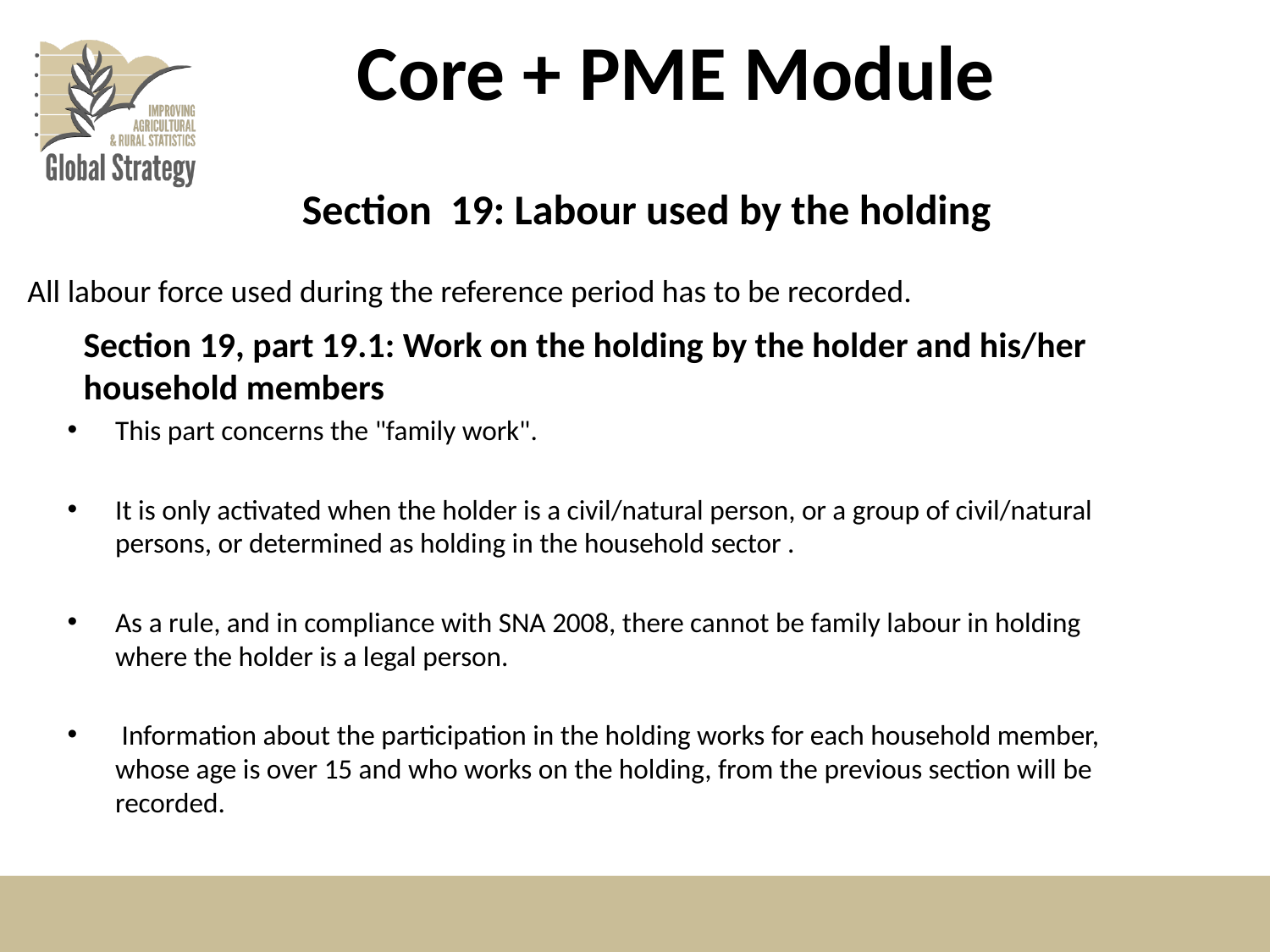

# Core + PME Module
Section  19: Labour used by the holding

All labour force used during the reference period has to be recorded.

Section 19, part 19.1: Work on the holding by the holder and his/her household members
This part concerns the "family work".

It is only activated when the holder is a civil/natural person, or a group of civil/natural persons, or determined as holding in the household sector .

As a rule, and in compliance with SNA 2008, there cannot be family labour in holding where the holder is a legal person.

 Information about the participation in the holding works for each household member, whose age is over 15 and who works on the holding, from the previous section will be recorded.